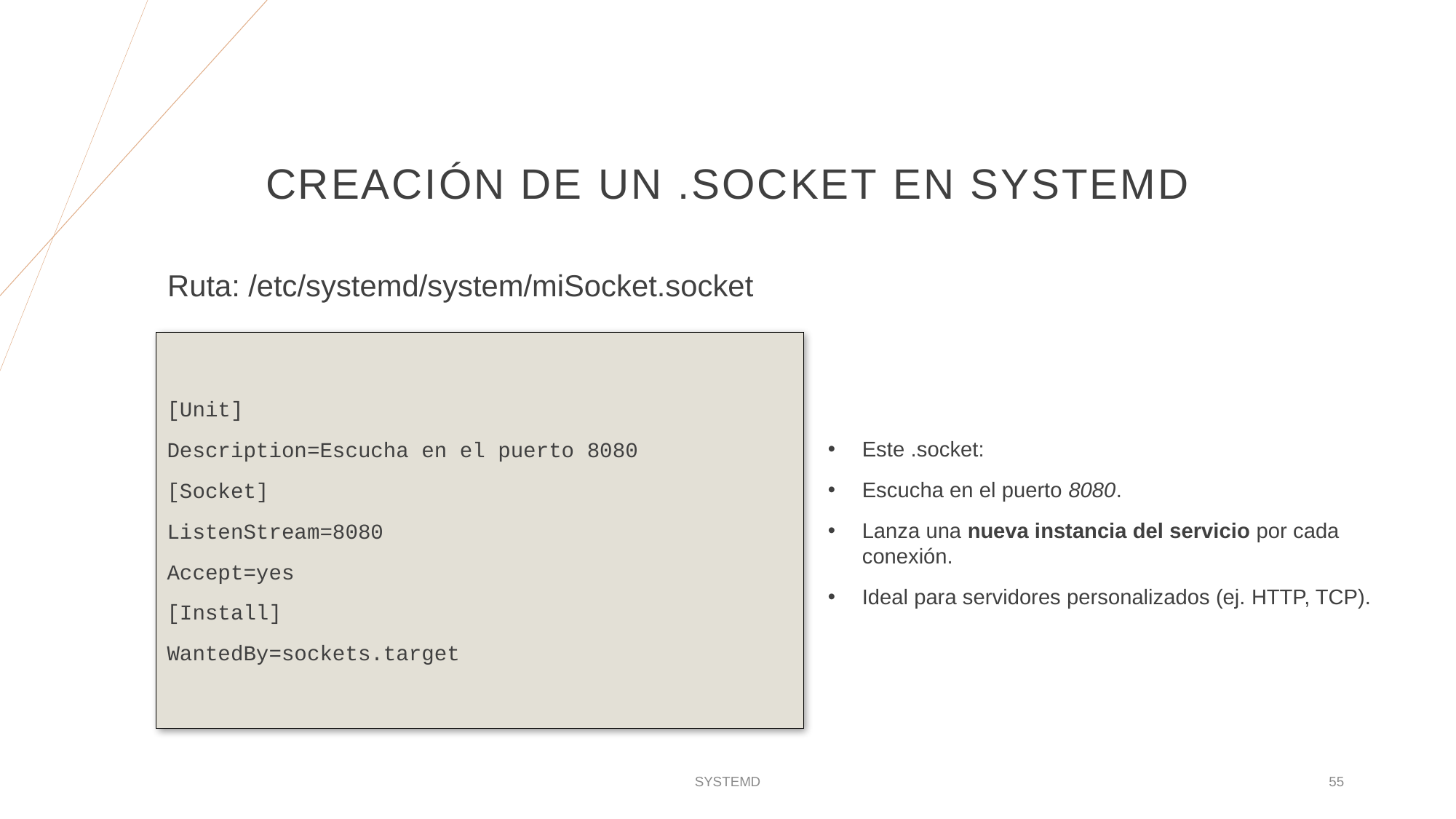

# Creación de un .socket en systemd
Ruta: /etc/systemd/system/miSocket.socket
[Unit]
Description=Escucha en el puerto 8080
[Socket]
ListenStream=8080
Accept=yes
[Install]
WantedBy=sockets.target
Este .socket:
Escucha en el puerto 8080.
Lanza una nueva instancia del servicio por cada conexión.
Ideal para servidores personalizados (ej. HTTP, TCP).
SYSTEMD
55